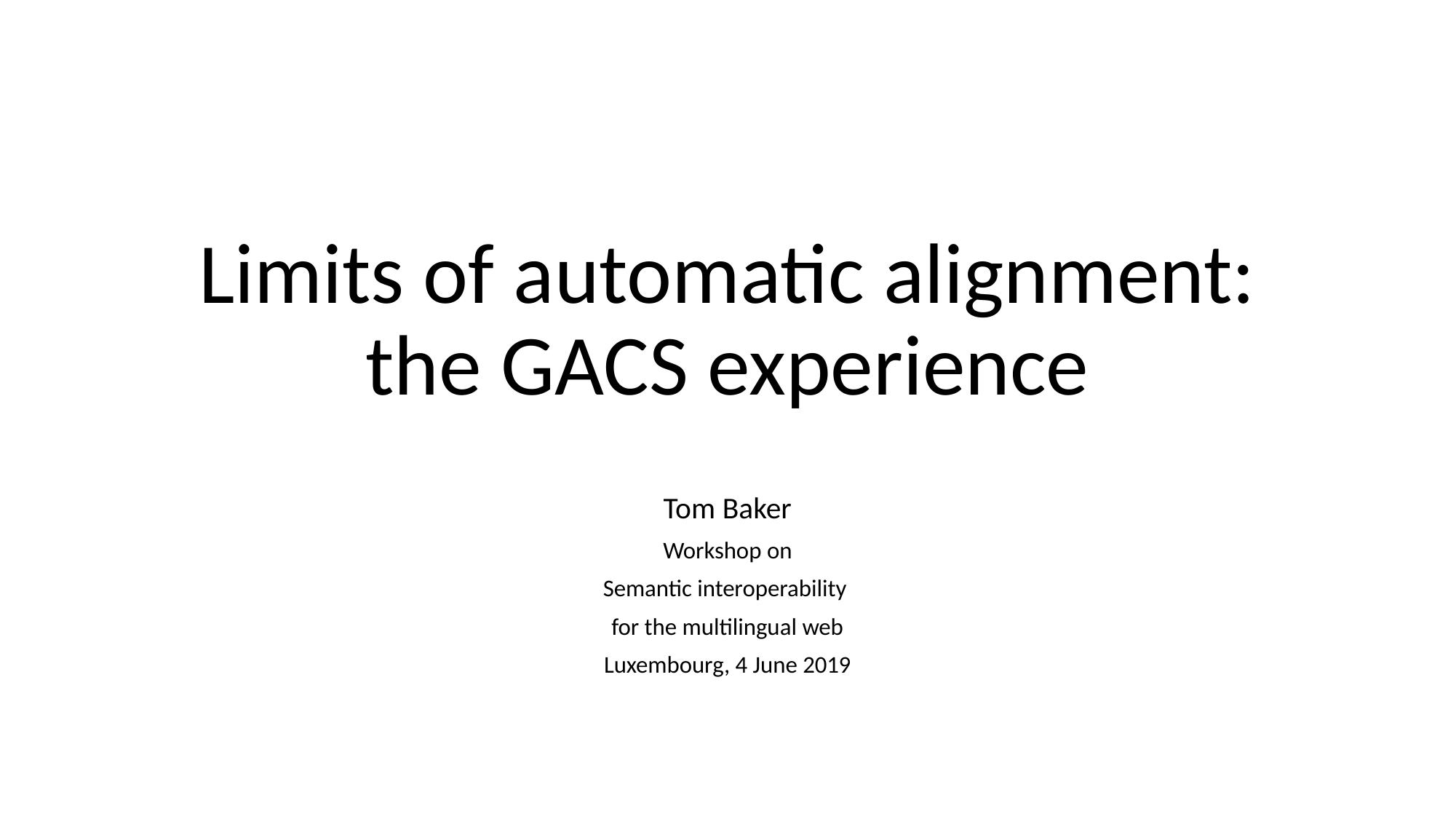

# Limits of automatic alignment: the GACS experience
Tom Baker
Workshop on
Semantic interoperability
for the multilingual web
Luxembourg, 4 June 2019